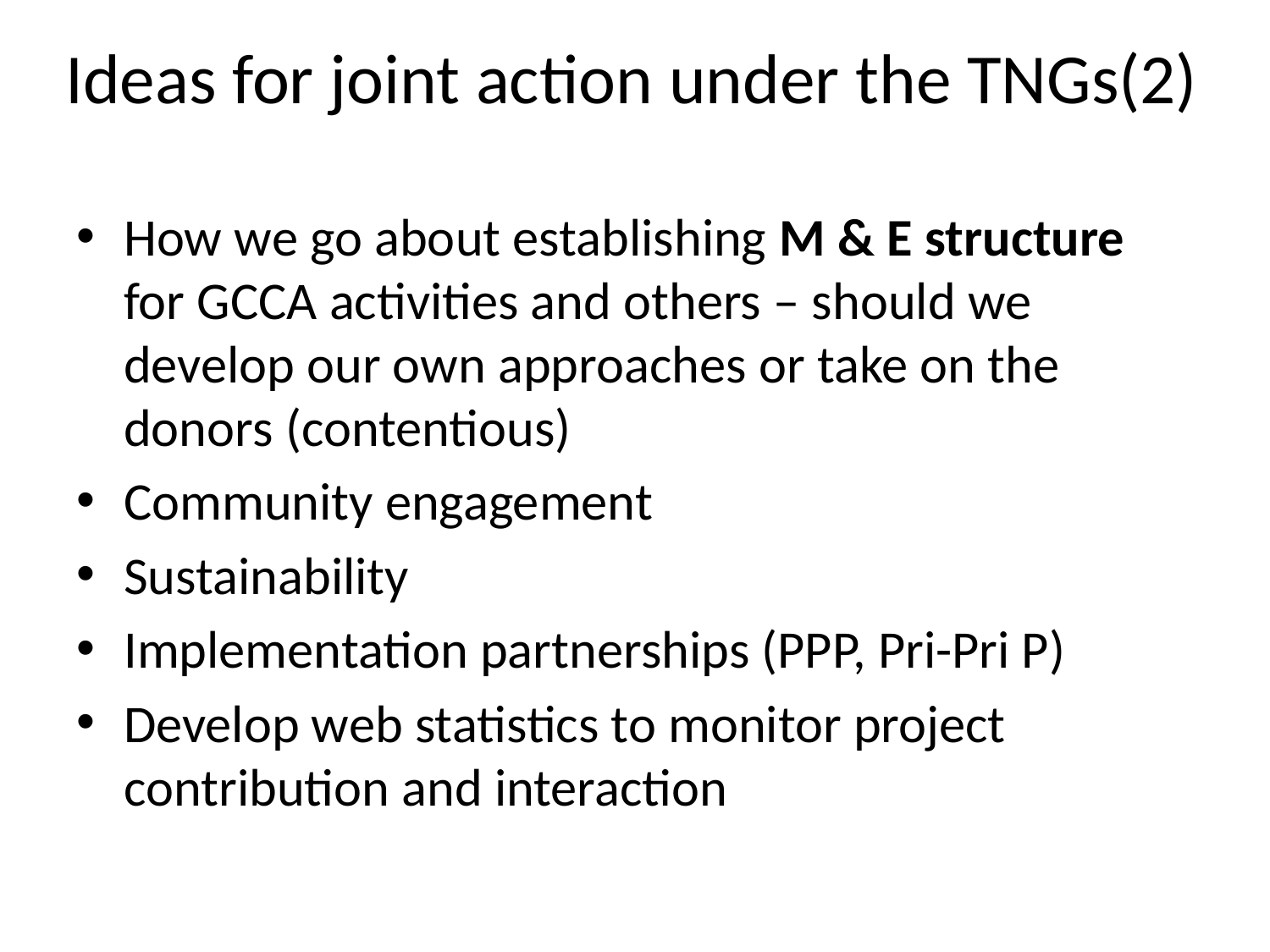

# Ideas for joint action under the TNGs(2)
How we go about establishing M & E structure for GCCA activities and others – should we develop our own approaches or take on the donors (contentious)
Community engagement
Sustainability
Implementation partnerships (PPP, Pri-Pri P)
Develop web statistics to monitor project contribution and interaction